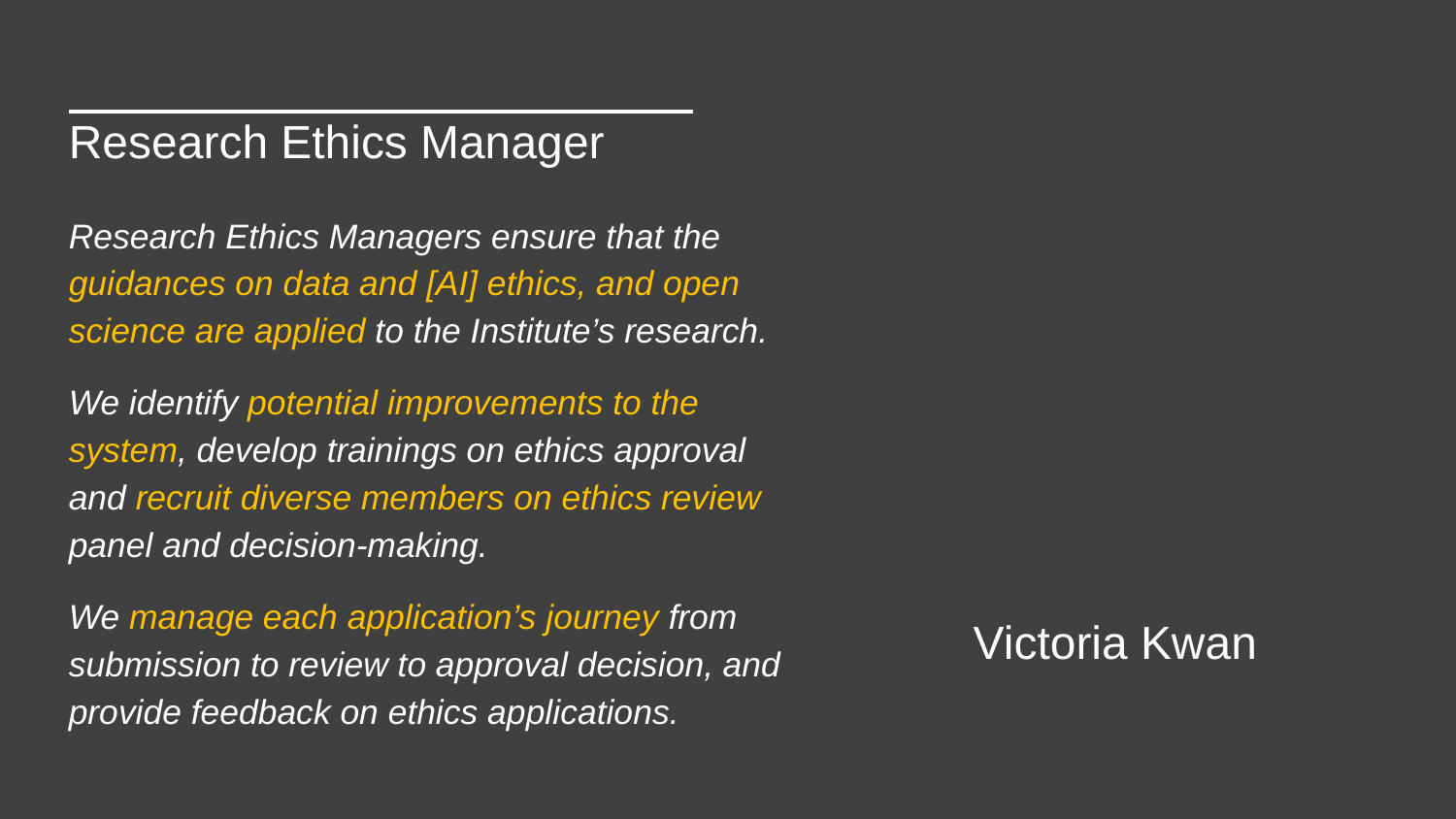

Research Ethics Manager
Research Ethics Managers ensure that the guidances on data and [AI] ethics, and open science are applied to the Institute’s research.
We identify potential improvements to the system, develop trainings on ethics approval and recruit diverse members on ethics review panel and decision-making.
We manage each application’s journey from submission to review to approval decision, and provide feedback on ethics applications.

Victoria Kwan